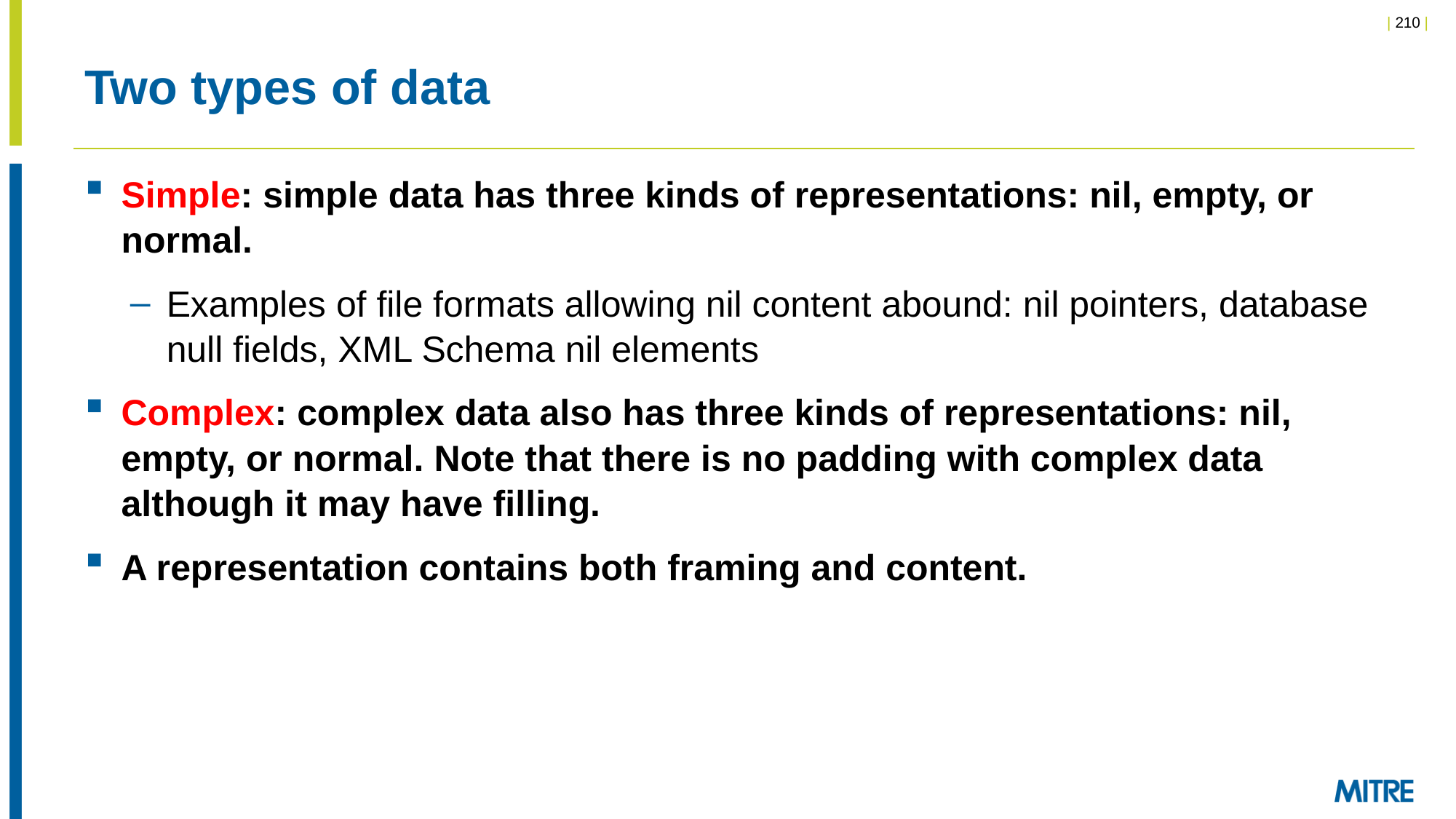

# Two types of data
Simple: simple data has three kinds of representations: nil, empty, or normal.
Examples of file formats allowing nil content abound: nil pointers, database null fields, XML Schema nil elements
Complex: complex data also has three kinds of representations: nil, empty, or normal. Note that there is no padding with complex data although it may have filling.
A representation contains both framing and content.